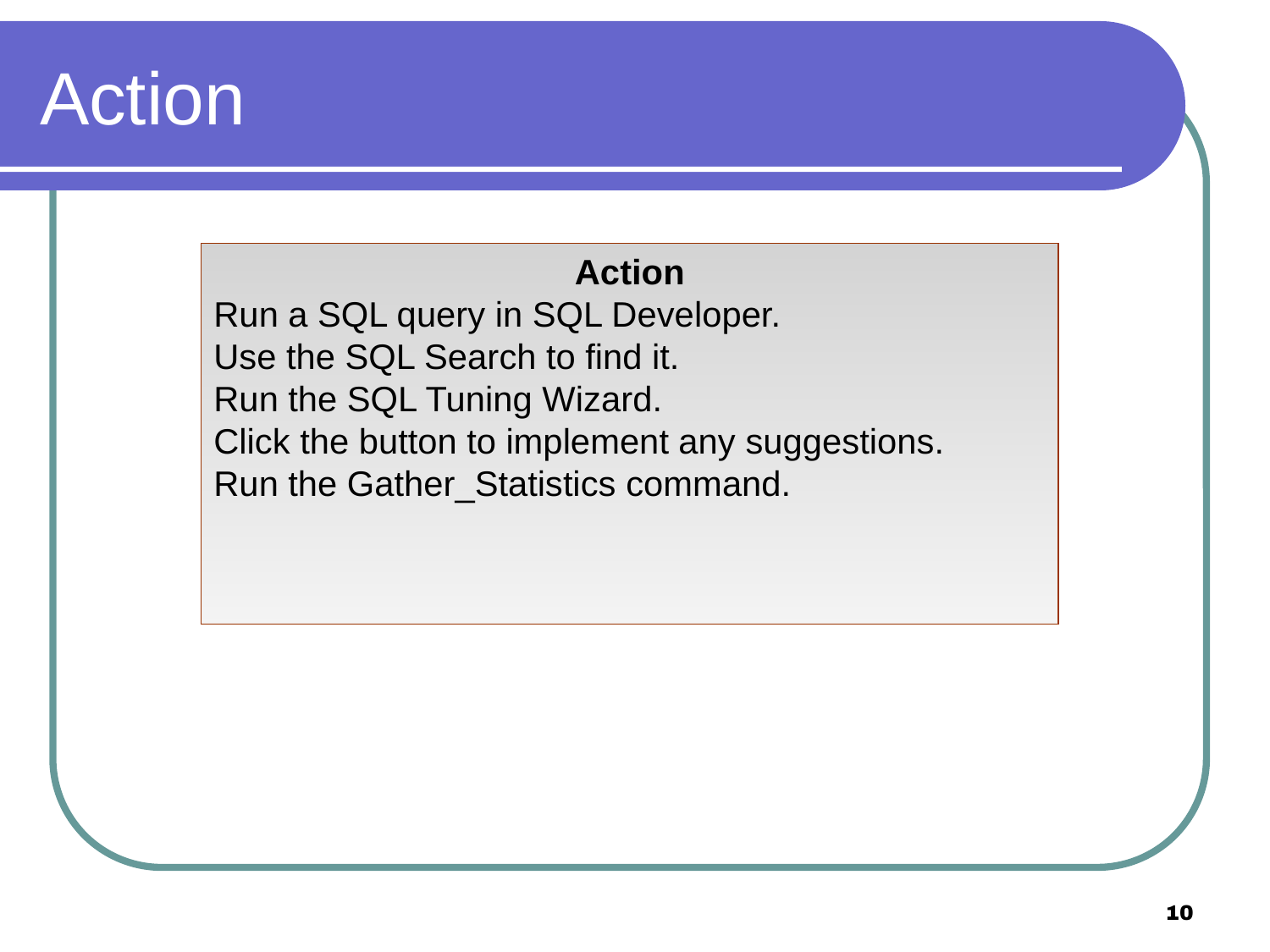

# Action
Action
Run a SQL query in SQL Developer.
Use the SQL Search to find it.
Run the SQL Tuning Wizard.
Click the button to implement any suggestions.
Run the Gather_Statistics command.
10